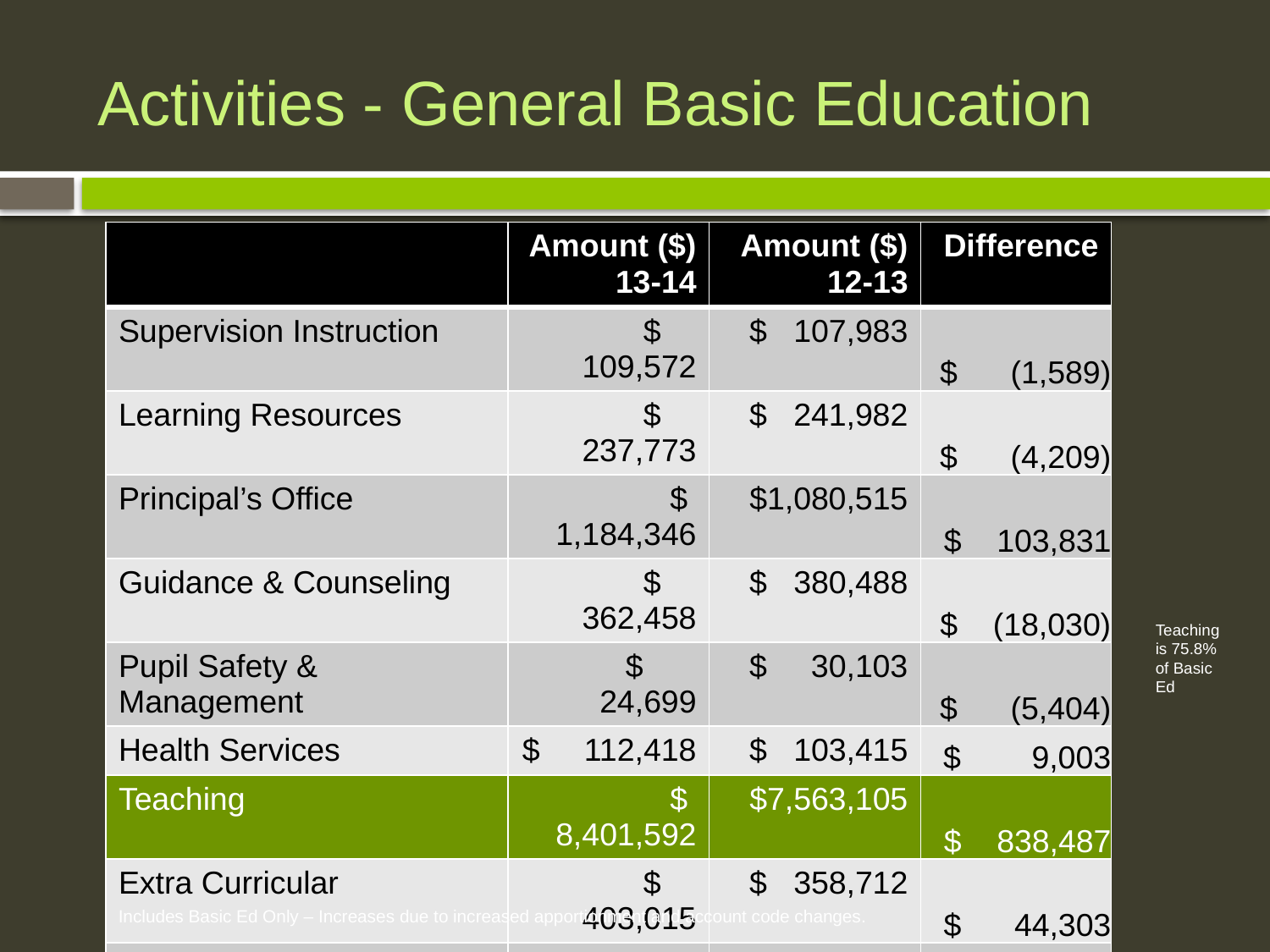

# Activities - General Basic Education
|  | Amount ($) 13-14 | Amount ($) 12-13 | Difference |
| --- | --- | --- | --- |
| Supervision Instruction | $ 109,572 | $ 107,983 | $ (1,589) |
| Learning Resources | $ 237,773 | $ 241,982 | $ (4,209) |
| Principal’s Office | $ 1,184,346 | $1,080,515 | $ 103,831 |
| Guidance & Counseling | $ 362,458 | $ 380,488 | $ (18,030) |
| Pupil Safety & Management | $ 24,699 | $ 30,103 | $ (5,404) |
| Health Services | $ 112,418 | $ 103,415 | $ 9,003 |
| Teaching | $ 8,401,592 | $7,563,105 | $ 838,487 |
| Extra Curricular | $ 403,015 | $ 358,712 | $ 44,303 |
| Professional Development/Inst Technology | $ 244,409 | $ 94,064 | $ 150,345 |
| Totals | $11,080,283 | $9,960,367 | $1,119,916 |
Teaching is 75.8% of Basic Ed
Includes Basic Ed Only – Increases due to increased apportionment and account code changes.